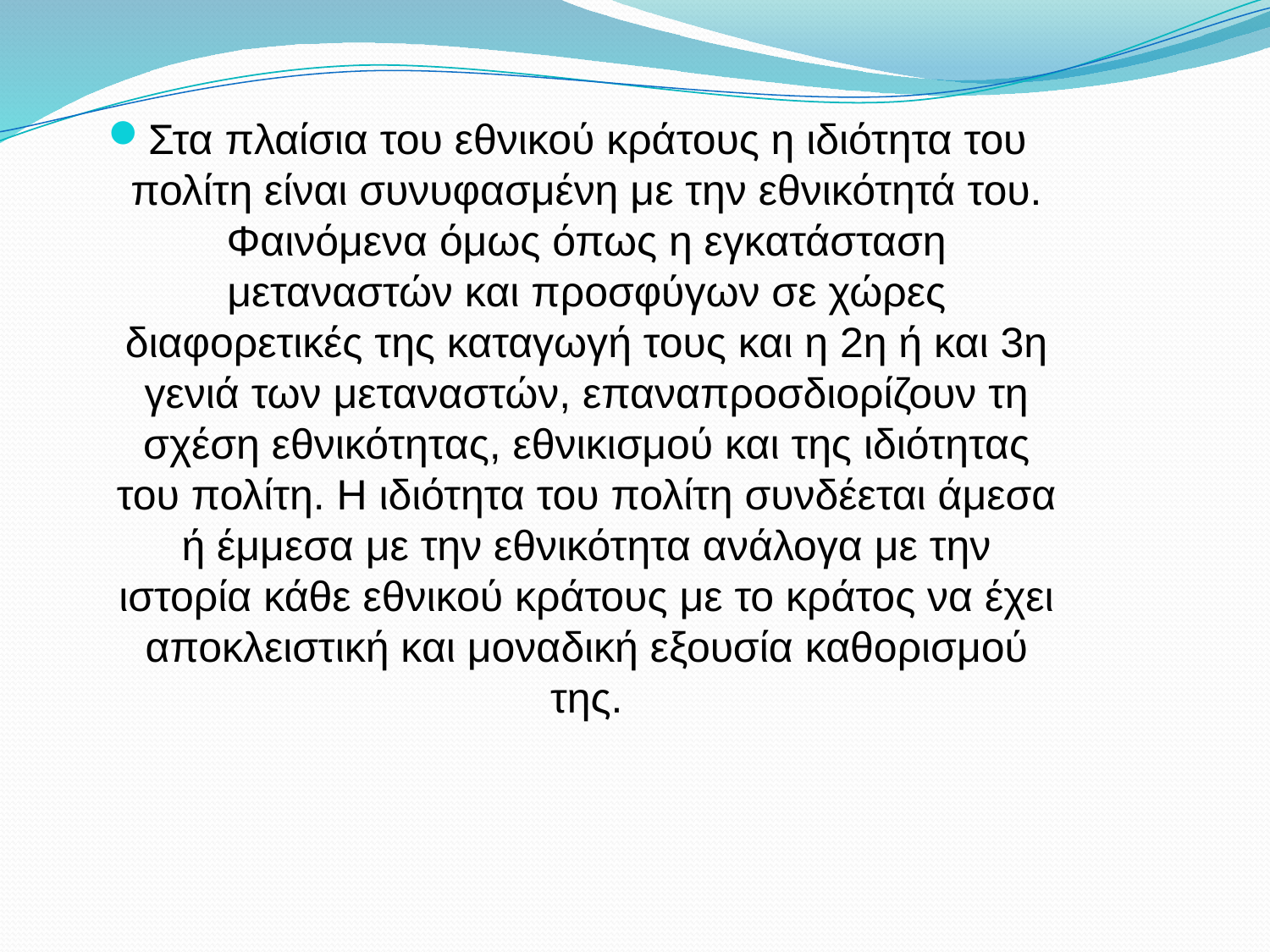

Στα πλαίσια του εθνικού κράτους η ιδιότητα του πολίτη είναι συνυφασμένη με την εθνικότητά του. Φαινόμενα όμως όπως η εγκατάσταση μεταναστών και προσφύγων σε χώρες διαφορετικές της καταγωγή τους και η 2η ή και 3η γενιά των μεταναστών, επαναπροσδιορίζουν τη σχέση εθνικότητας, εθνικισμού και της ιδιότητας του πολίτη. Η ιδιότητα του πολίτη συνδέεται άμεσα ή έμμεσα με την εθνικότητα ανάλογα με την ιστορία κάθε εθνικού κράτους με το κράτος να έχει αποκλειστική και μοναδική εξουσία καθορισμού της.